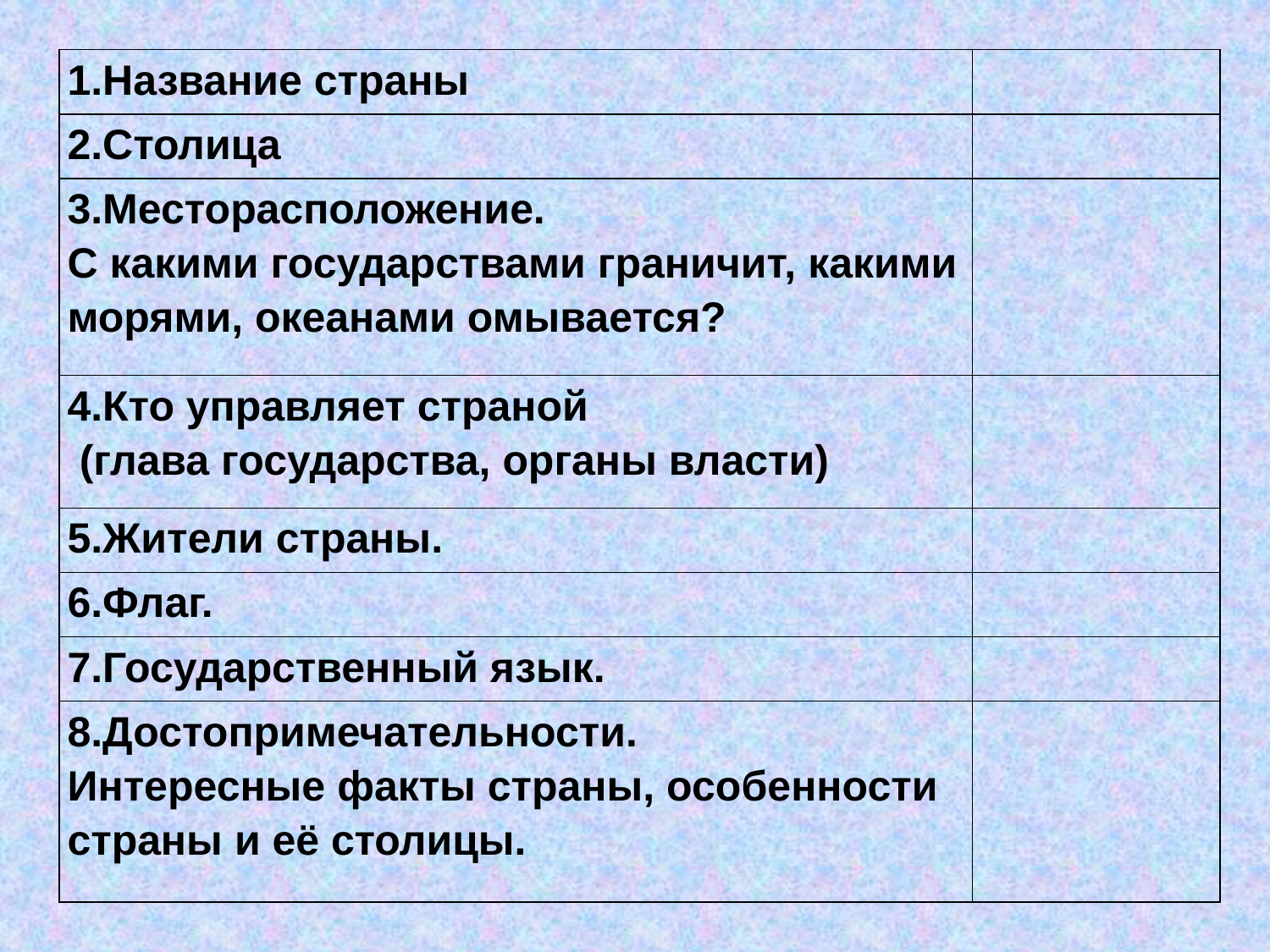

#
| 1.Название страны |  |
| --- | --- |
| 2.Столица |  |
| 3.Месторасположение. С какими государствами граничит, какими морями, океанами омывается? |  |
| 4.Кто управляет страной (глава государства, органы власти) |  |
| 5.Жители страны. |  |
| 6.Флаг. |  |
| 7.Государственный язык. |  |
| 8.Достопримечательности. Интересные факты страны, особенности страны и её столицы. |  |